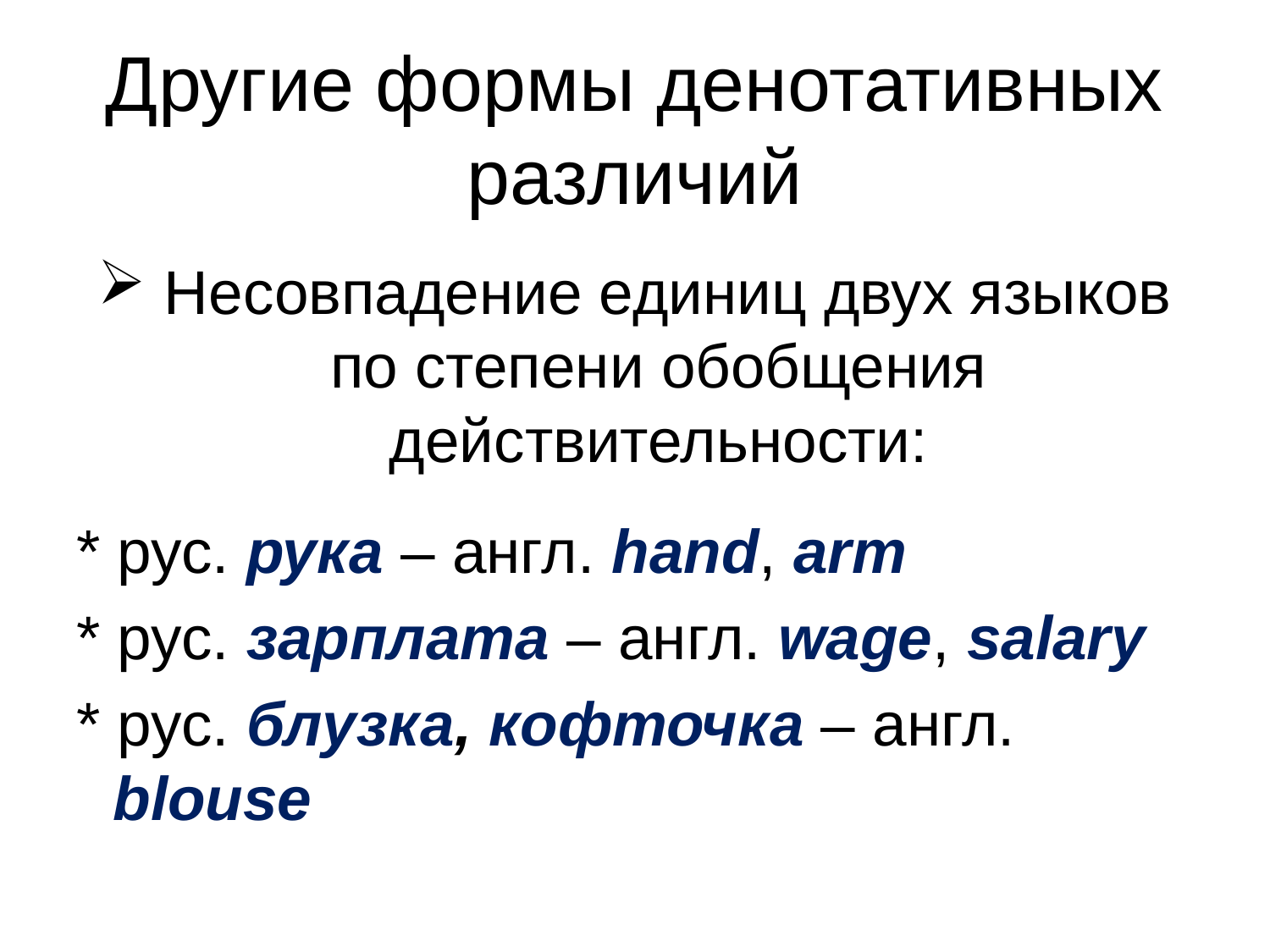

# Другие формы денотативных различий
 Несовпадение единиц двух языков по степени обобщения действительности:

* рус. рука – англ. hand, arm
* рус. зарплата – англ. wage, salary
* рус. блузка, кофточка – англ. blouse